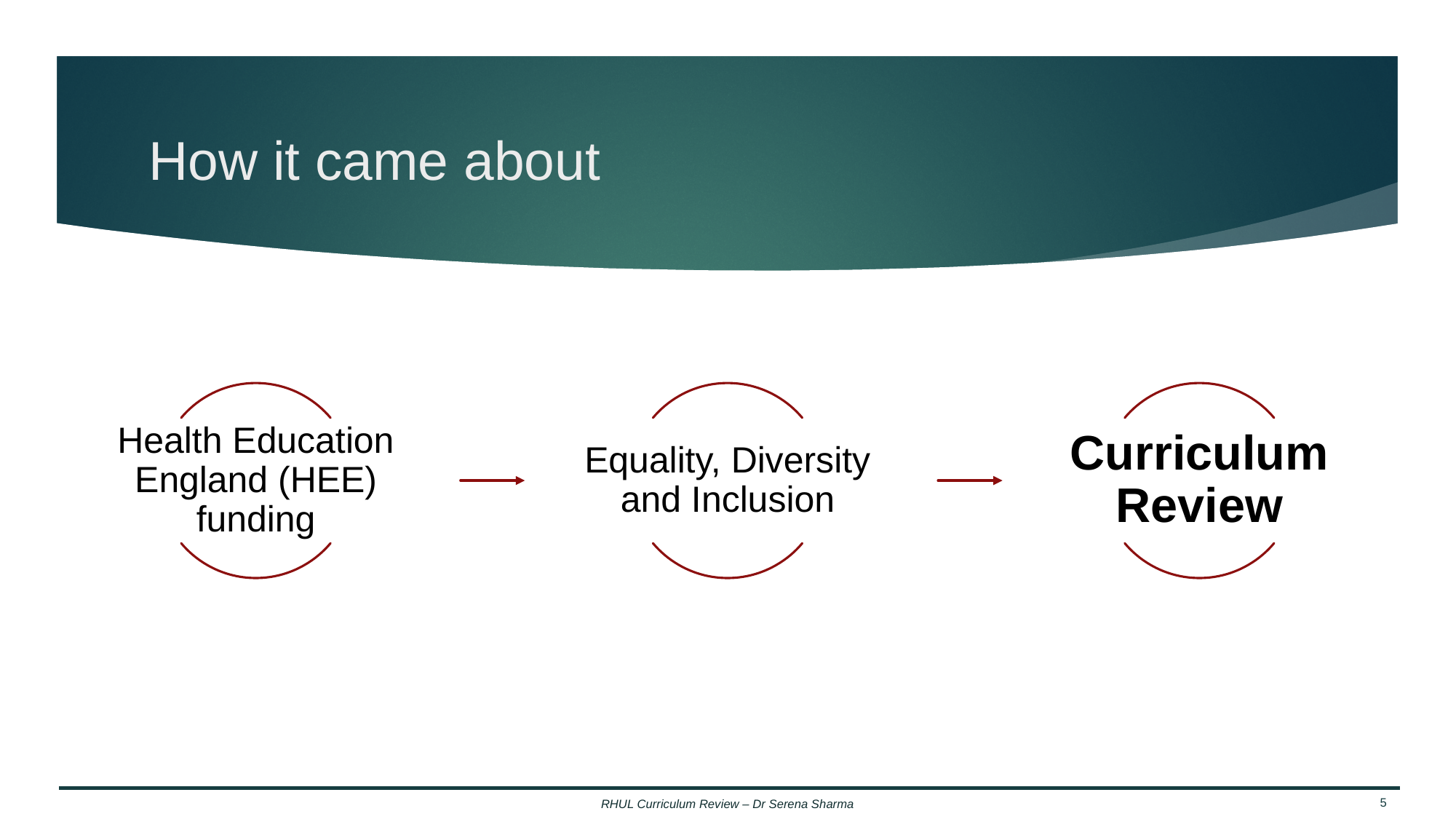

# How it came about

Health Education
England (HEE)
funding
Equality, Diversity
and Inclusion
Curriculum
Review

RHUL Curriculum Review – Dr Serena Sharma